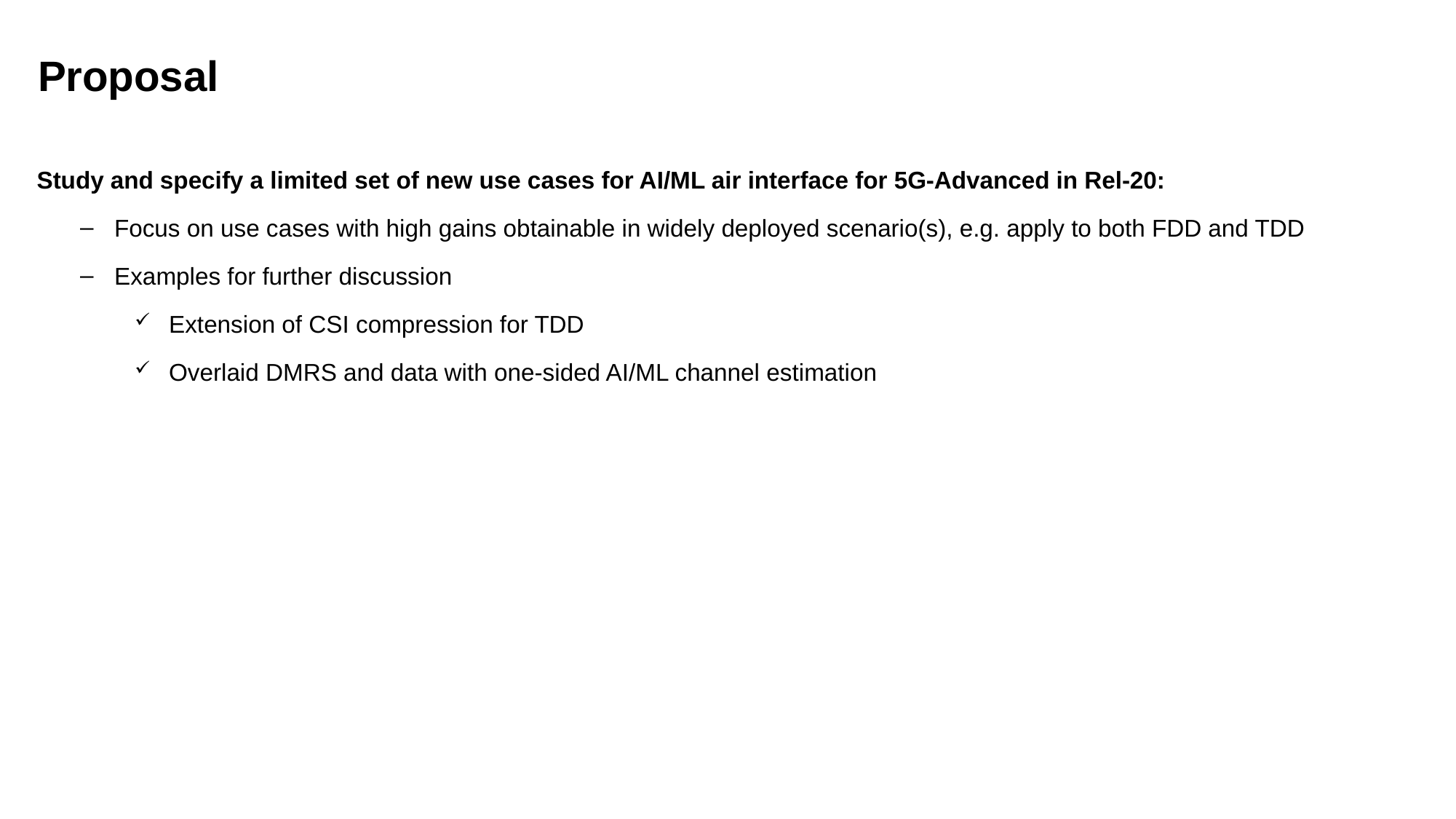

Proposal

Study and specify a limited set of new use cases for AI/ML air interface for 5G-Advanced in Rel-20:
Focus on use cases with high gains obtainable in widely deployed scenario(s), e.g. apply to both FDD and TDD
Examples for further discussion
Extension of CSI compression for TDD
Overlaid DMRS and data with one-sided AI/ML channel estimation